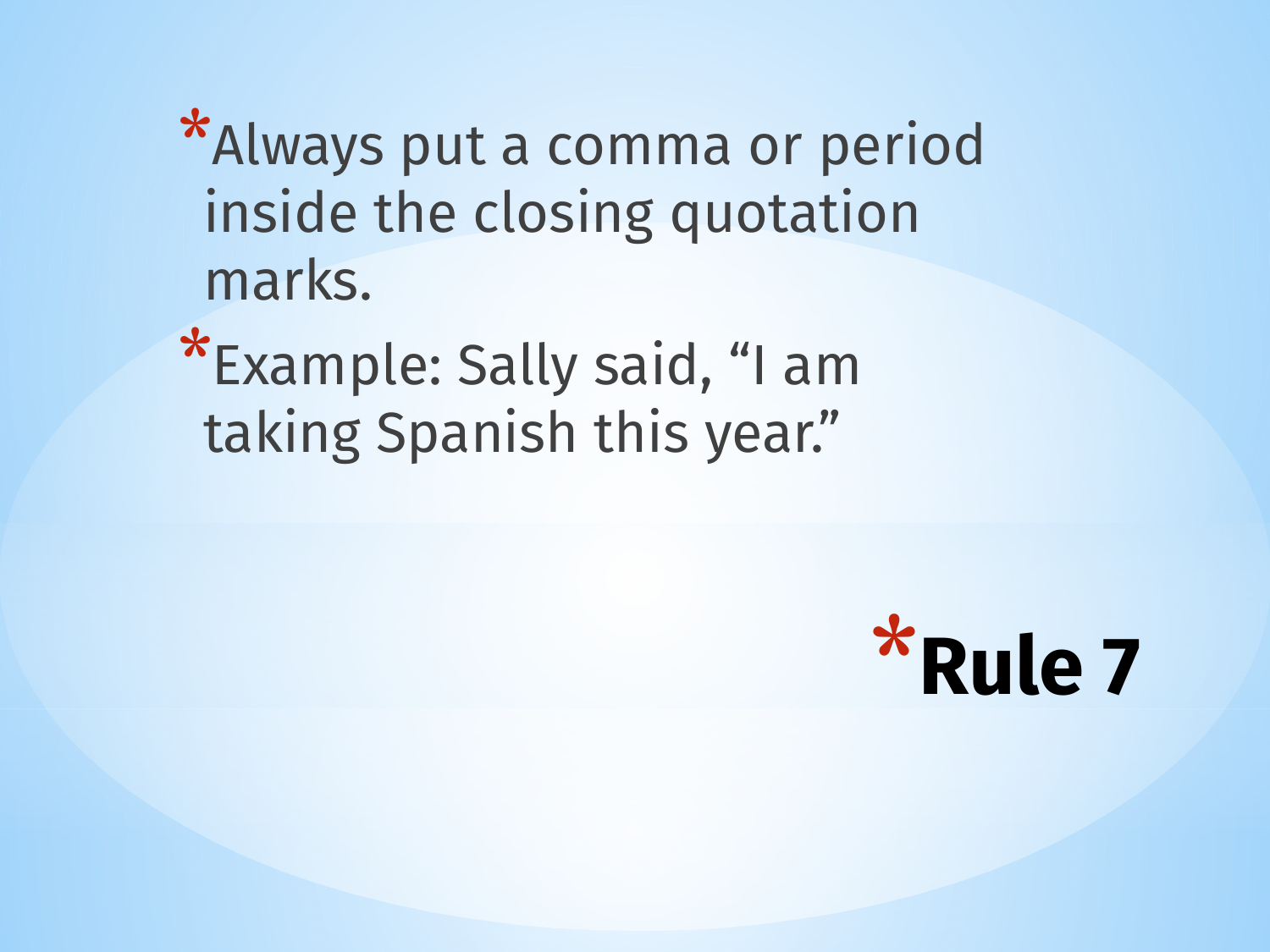

Always put a comma or period inside the closing quotation marks.
Example: Sally said, “I am taking Spanish this year.”

# Rule 7